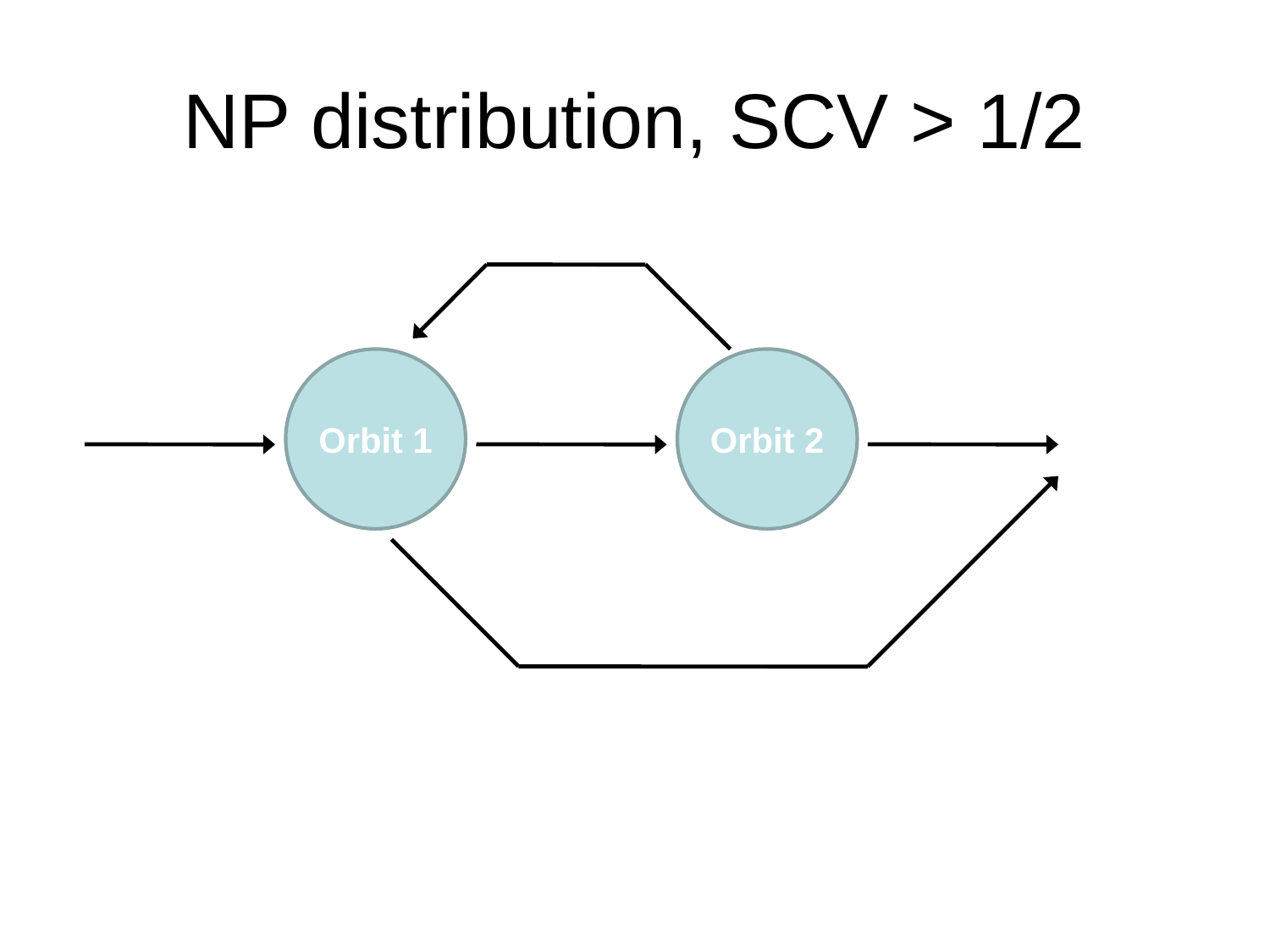

# NP distribution, SCV > 1/2
Orbit 1
Orbit 2